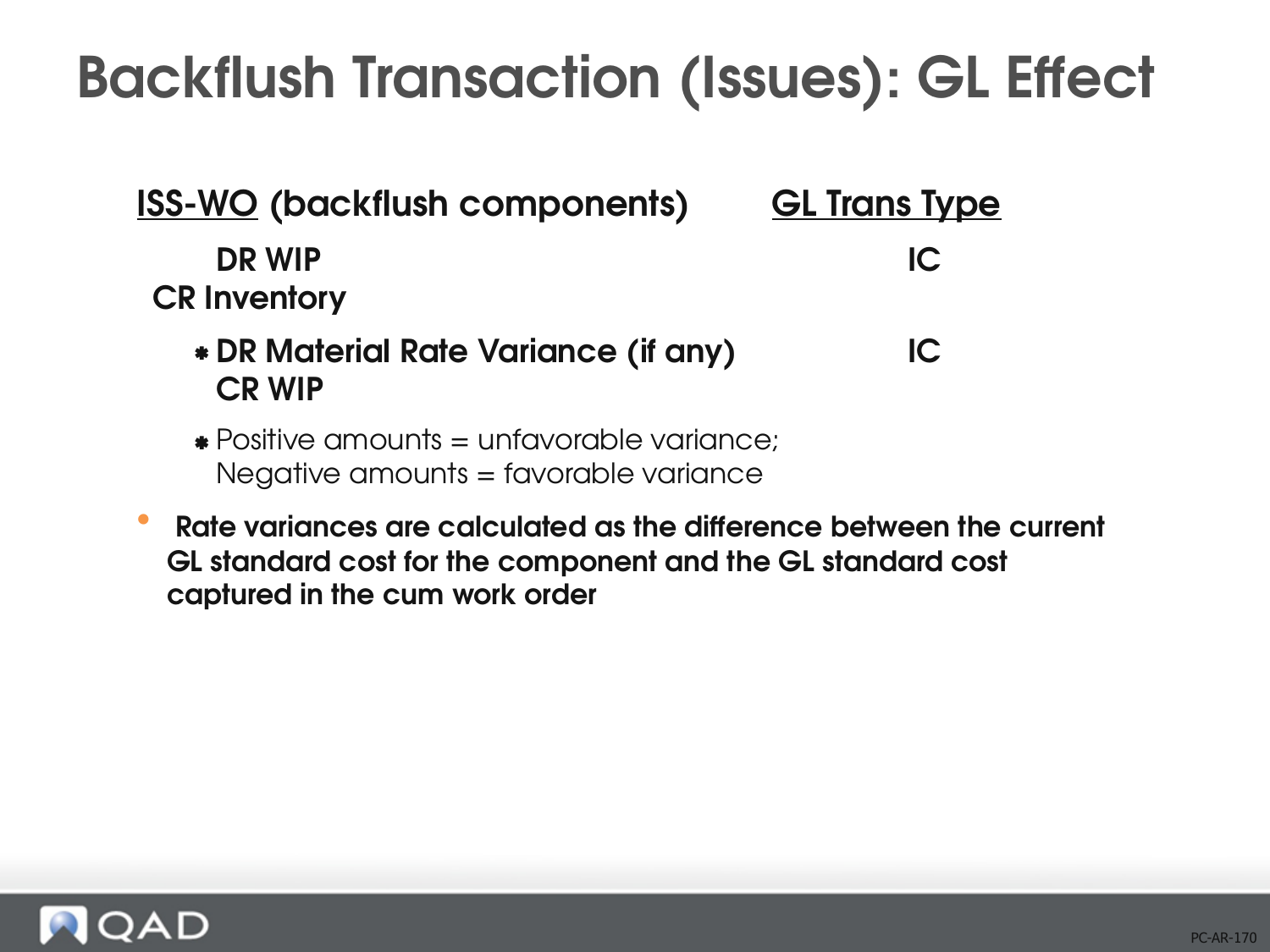

# Backflush Transaction (Issues): GL Effect
ISS-WO (backflush components)	GL Trans Type
		DR WIP					 IC 		CR Inventory
		DR Material Rate Variance (if any)		 IC
		CR WIP
		Positive amounts = unfavorable variance;
		Negative amounts = favorable variance
 Rate variances are calculated as the difference between the current GL standard cost for the component and the GL standard cost captured in the cum work order
*
*
PC-AR-170